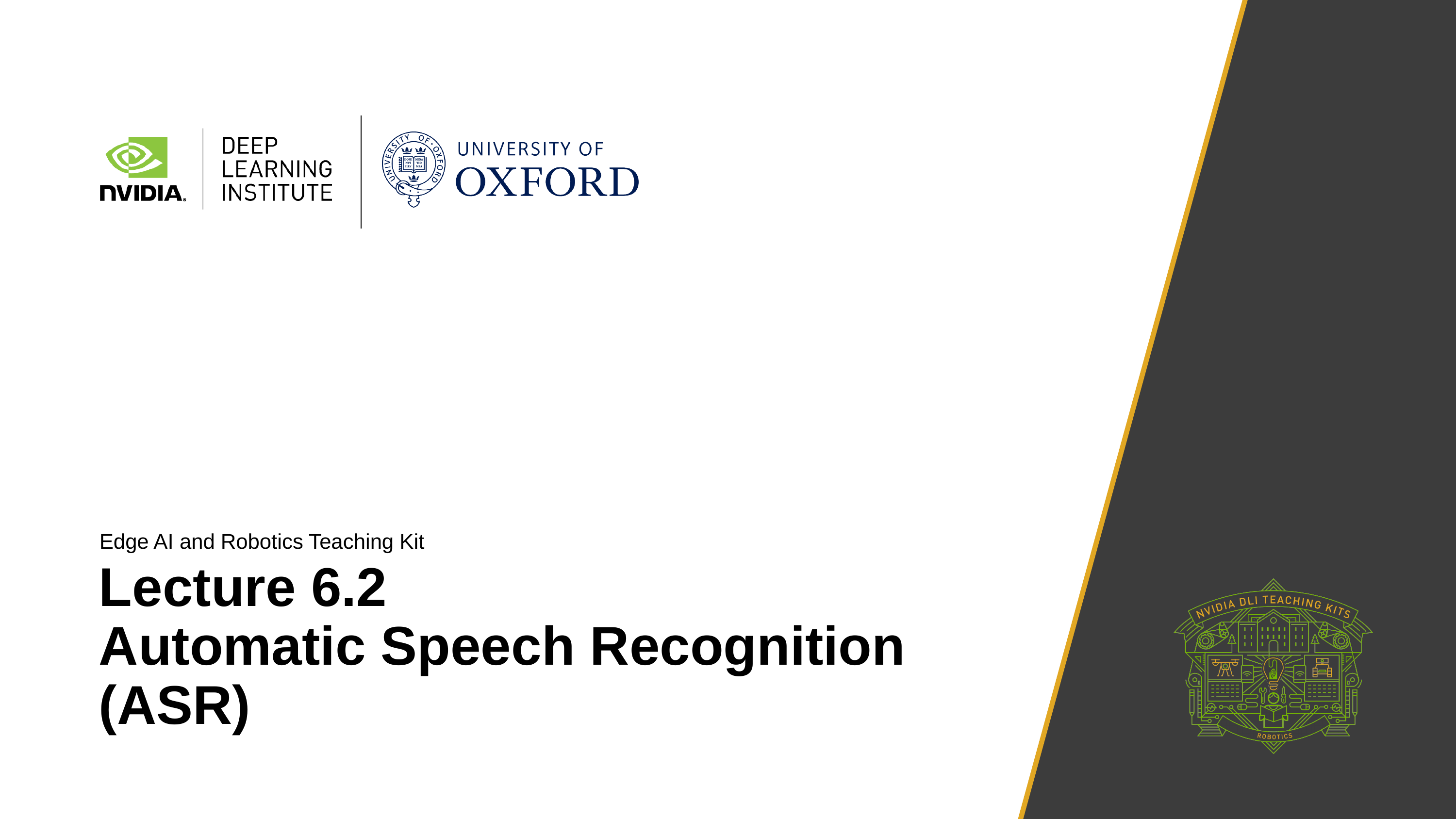

Edge AI and Robotics Teaching Kit
# Lecture 6.2
Automatic Speech Recognition (ASR)